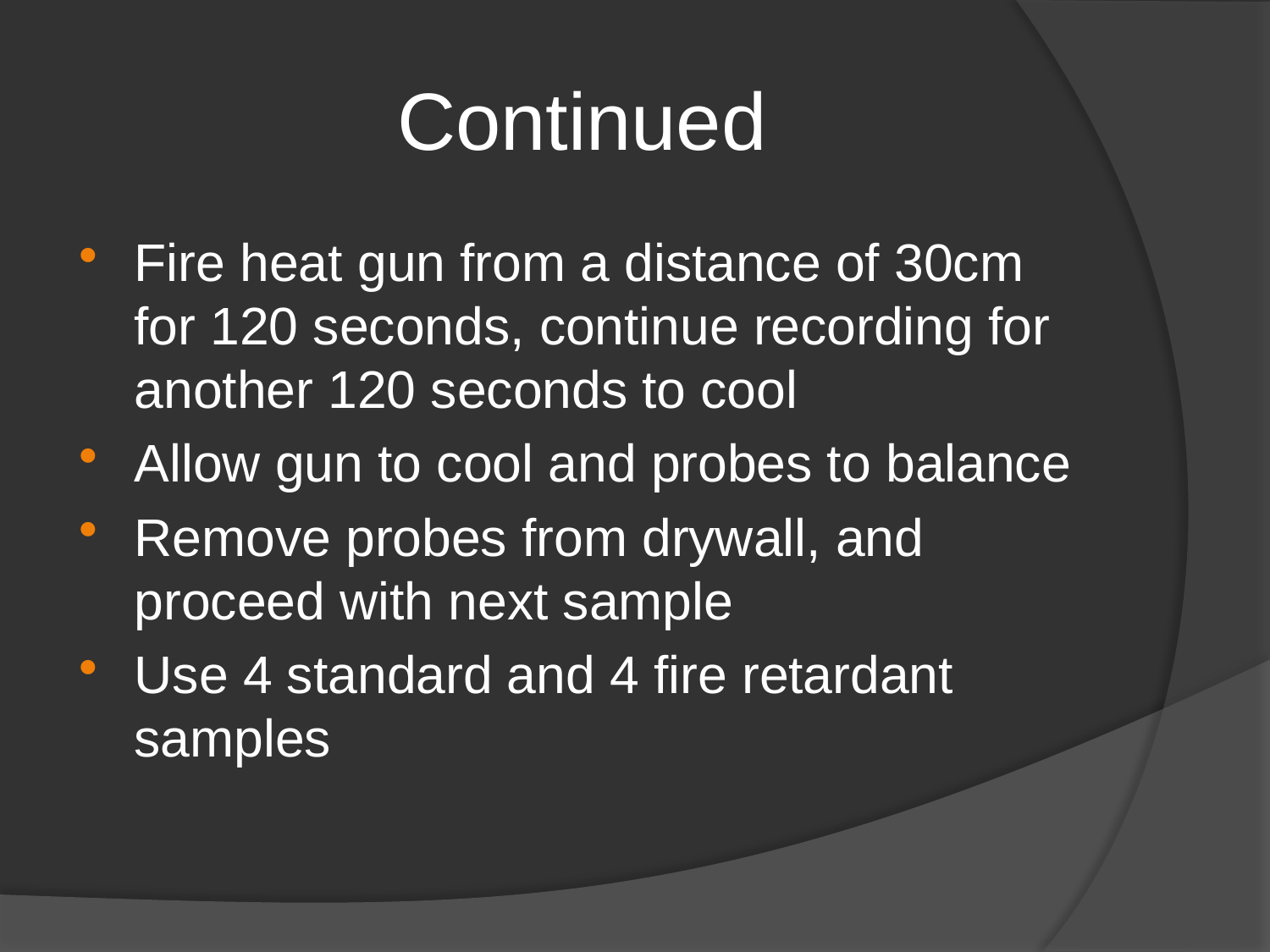

# Continued
Fire heat gun from a distance of 30cm for 120 seconds, continue recording for another 120 seconds to cool
Allow gun to cool and probes to balance
Remove probes from drywall, and proceed with next sample
Use 4 standard and 4 fire retardant samples